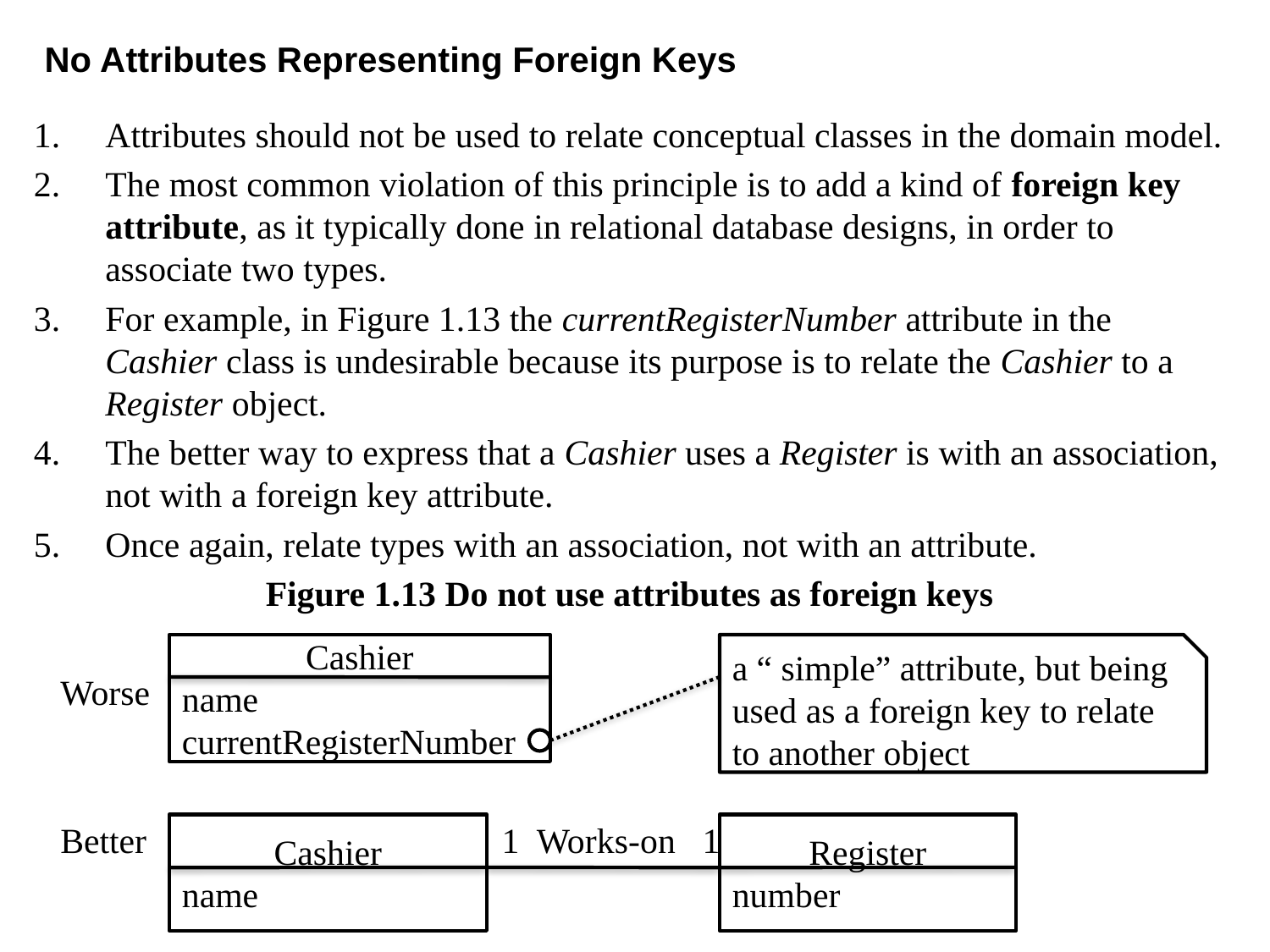

No Attributes Representing Foreign Keys
Attributes should not be used to relate conceptual classes in the domain model.
The most common violation of this principle is to add a kind of foreign key attribute, as it typically done in relational database designs, in order to associate two types.
For example, in Figure 1.13 the currentRegisterNumber attribute in the Cashier class is undesirable because its purpose is to relate the Cashier to a Register object.
The better way to express that a Cashier uses a Register is with an association, not with a foreign key attribute.
Once again, relate types with an association, not with an attribute.
Figure 1.13 Do not use attributes as foreign keys

   Worse

   Better                                        1  Works-on   1

Cashier
name
currentRegisterNumber

a “ simple” attribute, but being used as a foreign key to relate to another object

Cashier
name

Register
number